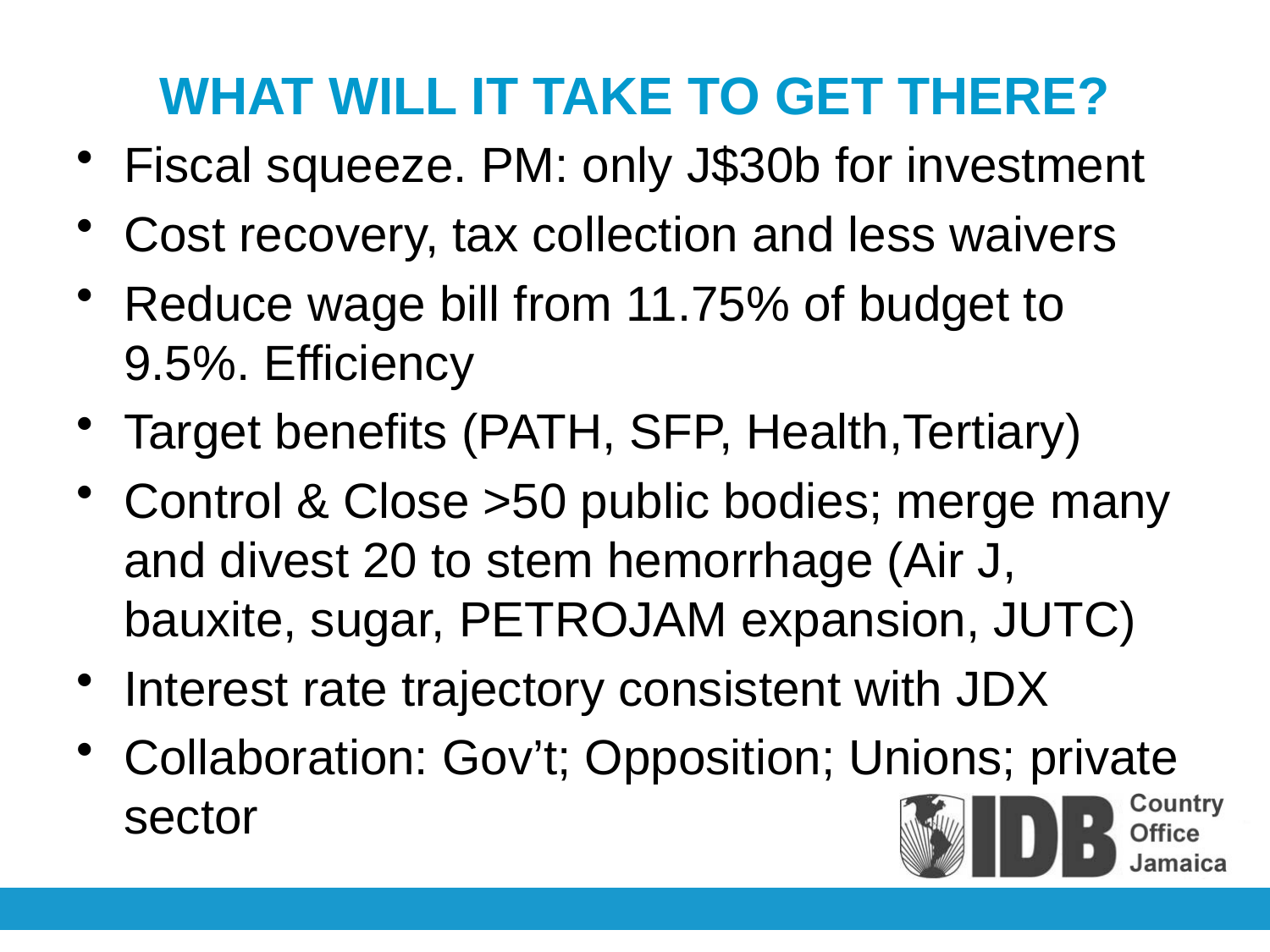

# WHAT WILL IT TAKE TO GET THERE?
Fiscal squeeze. PM: only J$30b for investment
Cost recovery, tax collection and less waivers
Reduce wage bill from 11.75% of budget to 9.5%. Efficiency
Target benefits (PATH, SFP, Health,Tertiary)
Control & Close >50 public bodies; merge many and divest 20 to stem hemorrhage (Air J, bauxite, sugar, PETROJAM expansion, JUTC)
Interest rate trajectory consistent with JDX
Collaboration: Gov’t; Opposition; Unions; private sector